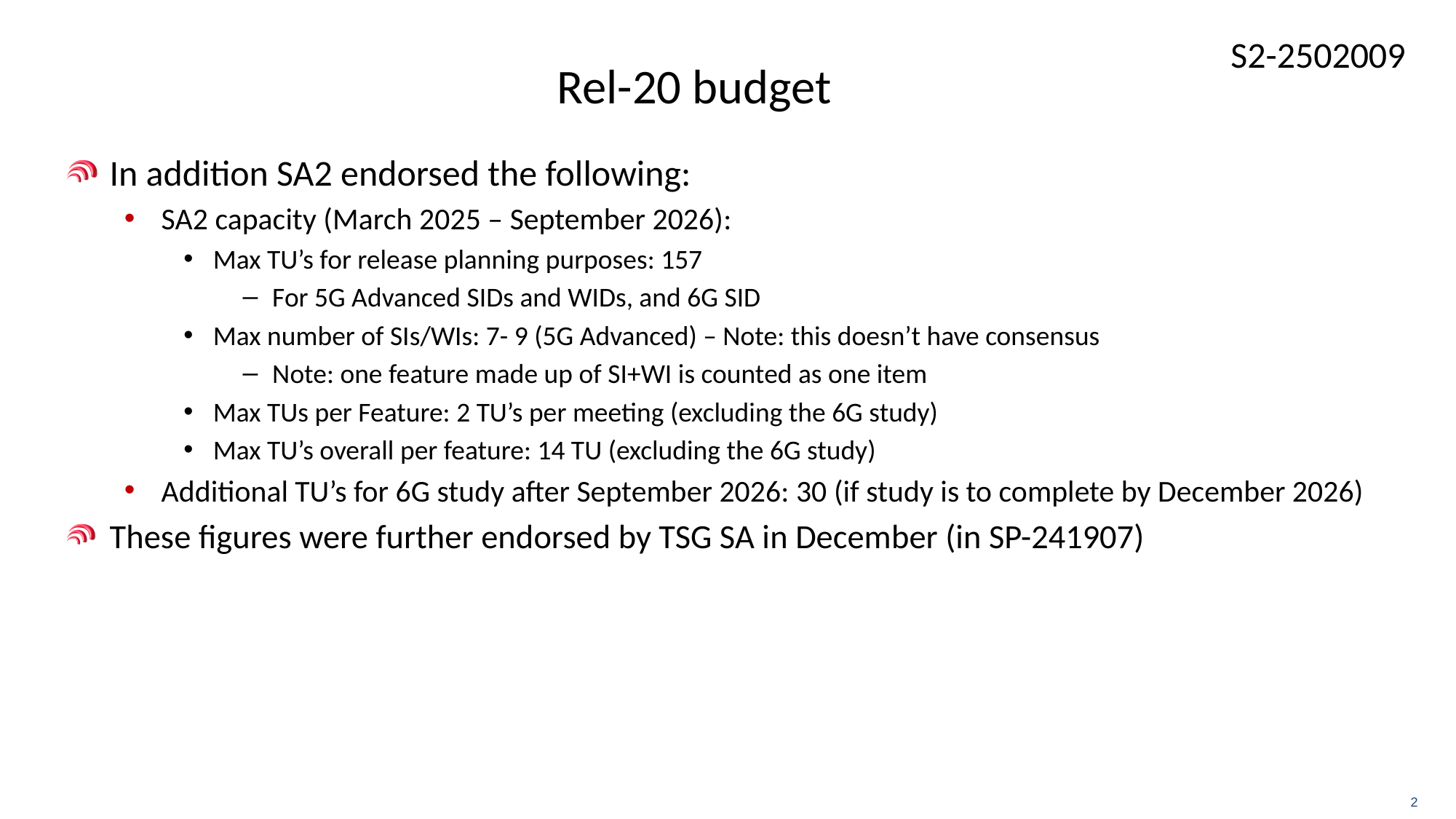

# Rel-20 budget
In addition SA2 endorsed the following:
SA2 capacity (March 2025 – September 2026):
Max TU’s for release planning purposes: 157
For 5G Advanced SIDs and WIDs, and 6G SID
Max number of SIs/WIs: 7- 9 (5G Advanced) – Note: this doesn’t have consensus
Note: one feature made up of SI+WI is counted as one item
Max TUs per Feature: 2 TU’s per meeting (excluding the 6G study)
Max TU’s overall per feature: 14 TU (excluding the 6G study)
Additional TU’s for 6G study after September 2026: 30 (if study is to complete by December 2026)
These figures were further endorsed by TSG SA in December (in SP-241907)